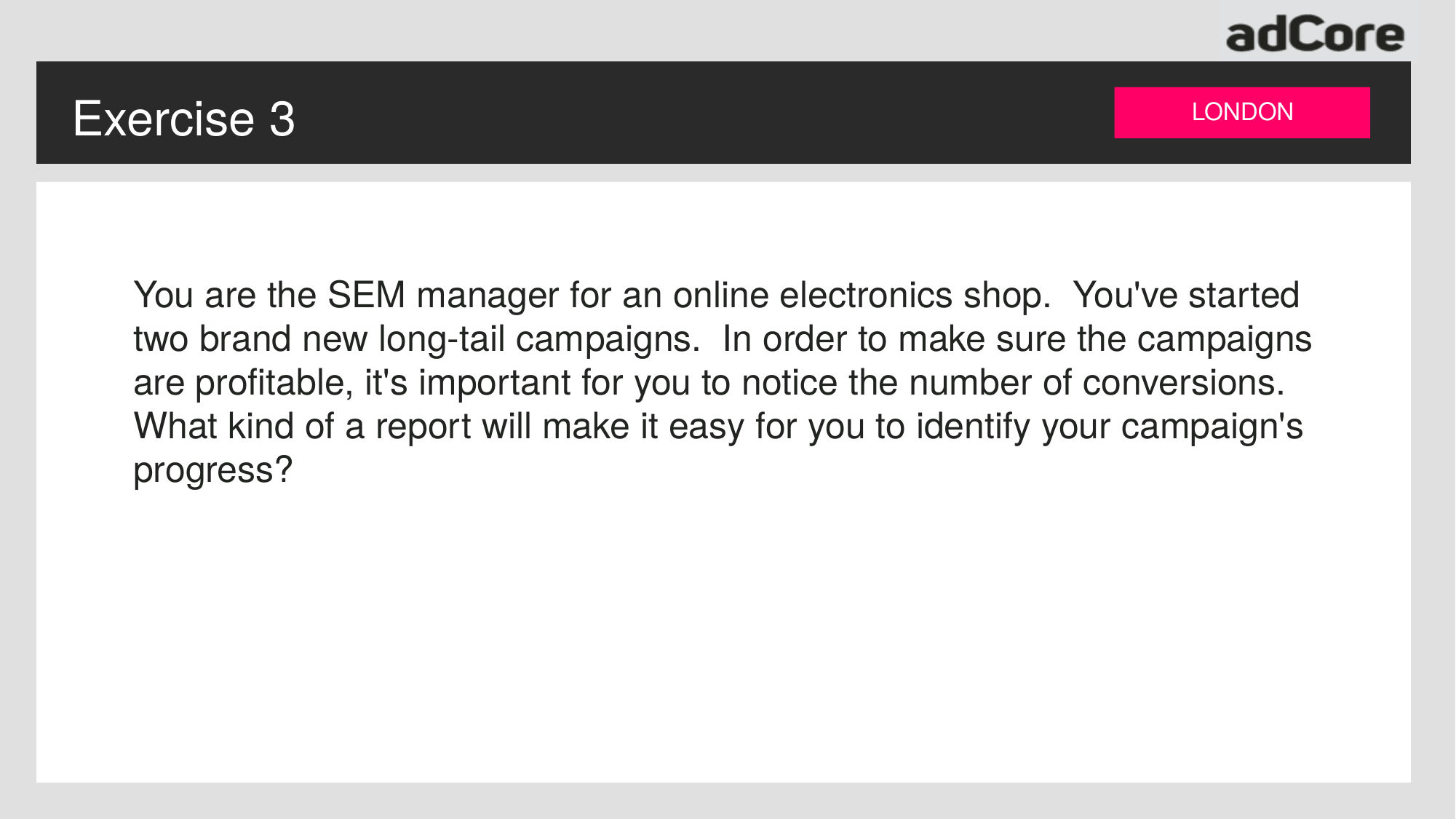

Exercise 3
LONDON

You are the SEM manager for an online electronics shop.  You've started two brand new long-tail campaigns.  In order to make sure the campaigns are profitable, it's important for you to notice the number of conversions.  What kind of a report will make it easy for you to identify your campaign's progress?